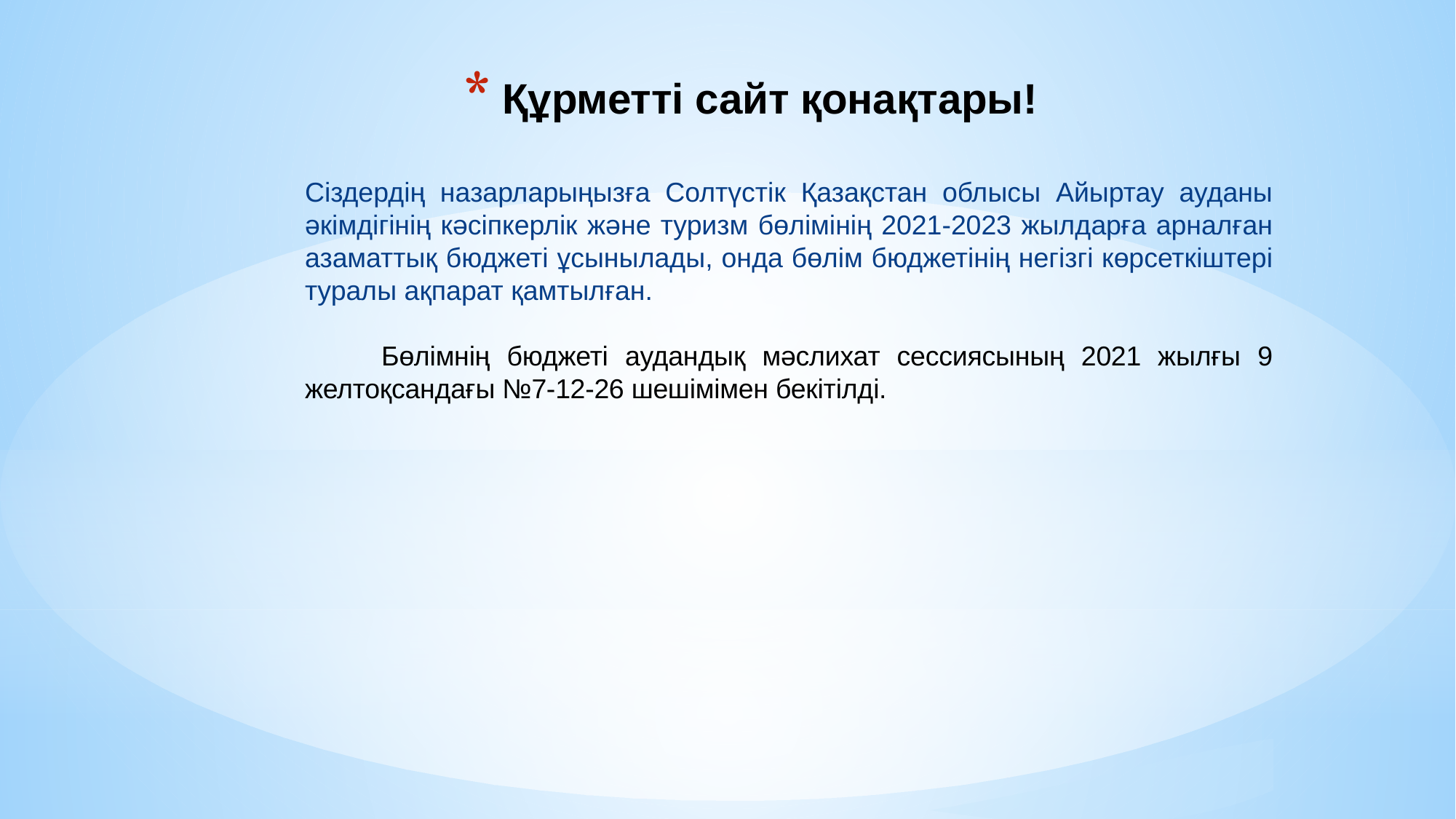

# Құрметті сайт қонақтары!
Сіздердің назарларыңызға Солтүстік Қазақстан облысы Айыртау ауданы әкімдігінің кәсіпкерлік және туризм бөлімінің 2021-2023 жылдарға арналған азаматтық бюджеті ұсынылады, онда бөлім бюджетінің негізгі көрсеткіштері туралы ақпарат қамтылған.

Бөлімнің бюджеті аудандық мәслихат сессиясының 2021 жылғы 9 желтоқсандағы №7-12-26 шешімімен бекітілді.